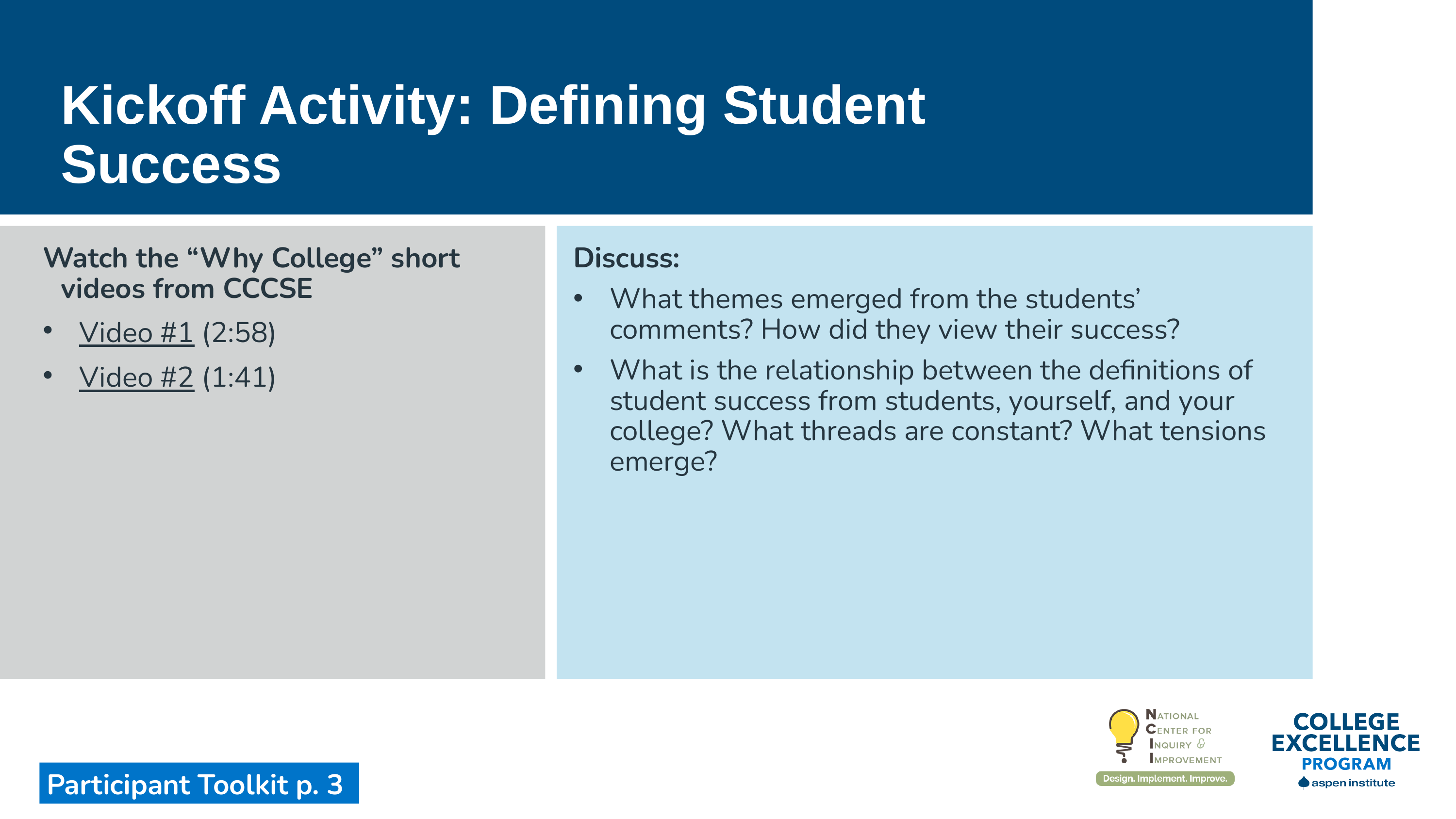

Kickoff Activity: Defining Student Success
Watch the “Why College” short videos from CCCSE
Video #1 (2:58)
Video #2 (1:41)
Discuss:
What themes emerged from the students’ comments? How did they view their success?
What is the relationship between the definitions of student success from students, yourself, and your college? What threads are constant? What tensions emerge?
Participant Toolkit p. 3